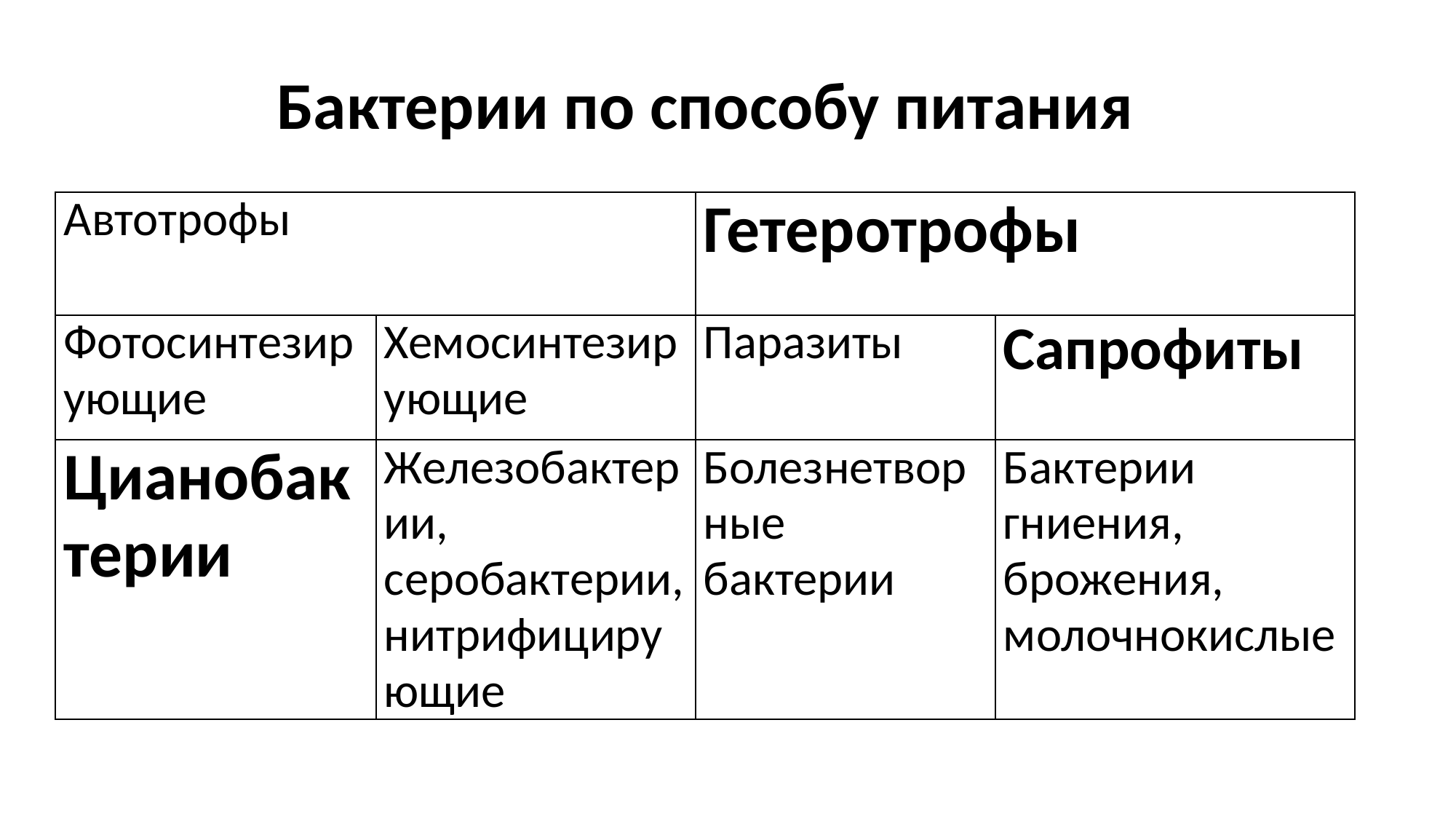

| Бактерии по способу питания |  |  |  |
| --- | --- | --- | --- |
| Автотрофы |  | Гетеротрофы |  |
| Фотосинтезирующие | Хемосинтезирующие | Паразиты | Сапрофиты |
| Цианобактерии | Железобактерии, серобактерии, нитрифицирующие | Болезнетворные бактерии | Бактерии гниения, брожения, молочнокислые |